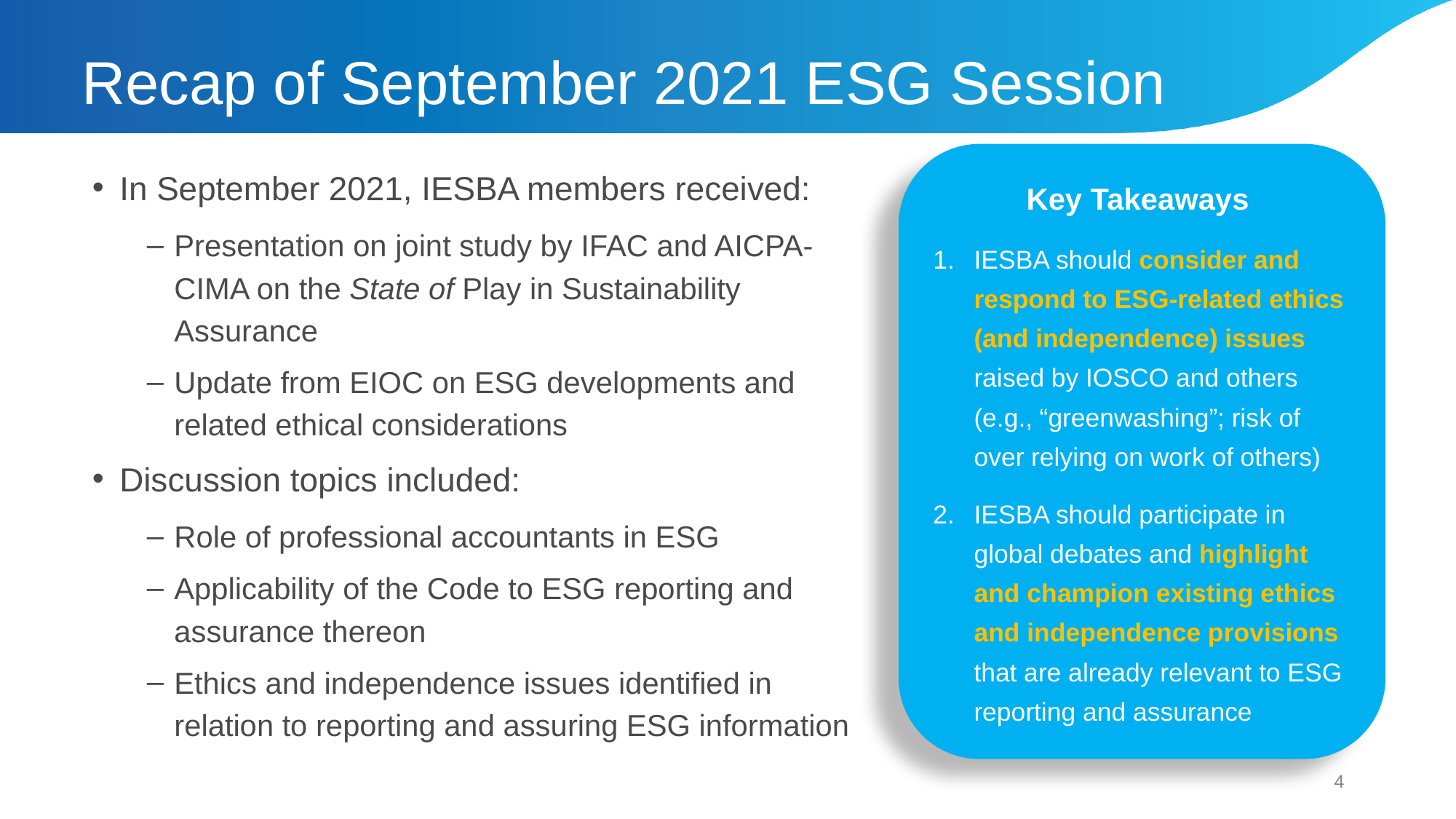

# Recap of September 2021 ESG Session
Key Takeaways
IESBA should consider and respond to ESG-related ethics (and independence) issues raised by IOSCO and others (e.g., “greenwashing”; risk of over relying on work of others)
IESBA should participate in global debates and highlight and champion existing ethics and independence provisions that are already relevant to ESG reporting and assurance
In September 2021, IESBA members received:
Presentation on joint study by IFAC and AICPA-CIMA on the State of Play in Sustainability Assurance
Update from EIOC on ESG developments and related ethical considerations
Discussion topics included:
Role of professional accountants in ESG
Applicability of the Code to ESG reporting and assurance thereon
Ethics and independence issues identified in relation to reporting and assuring ESG information
4